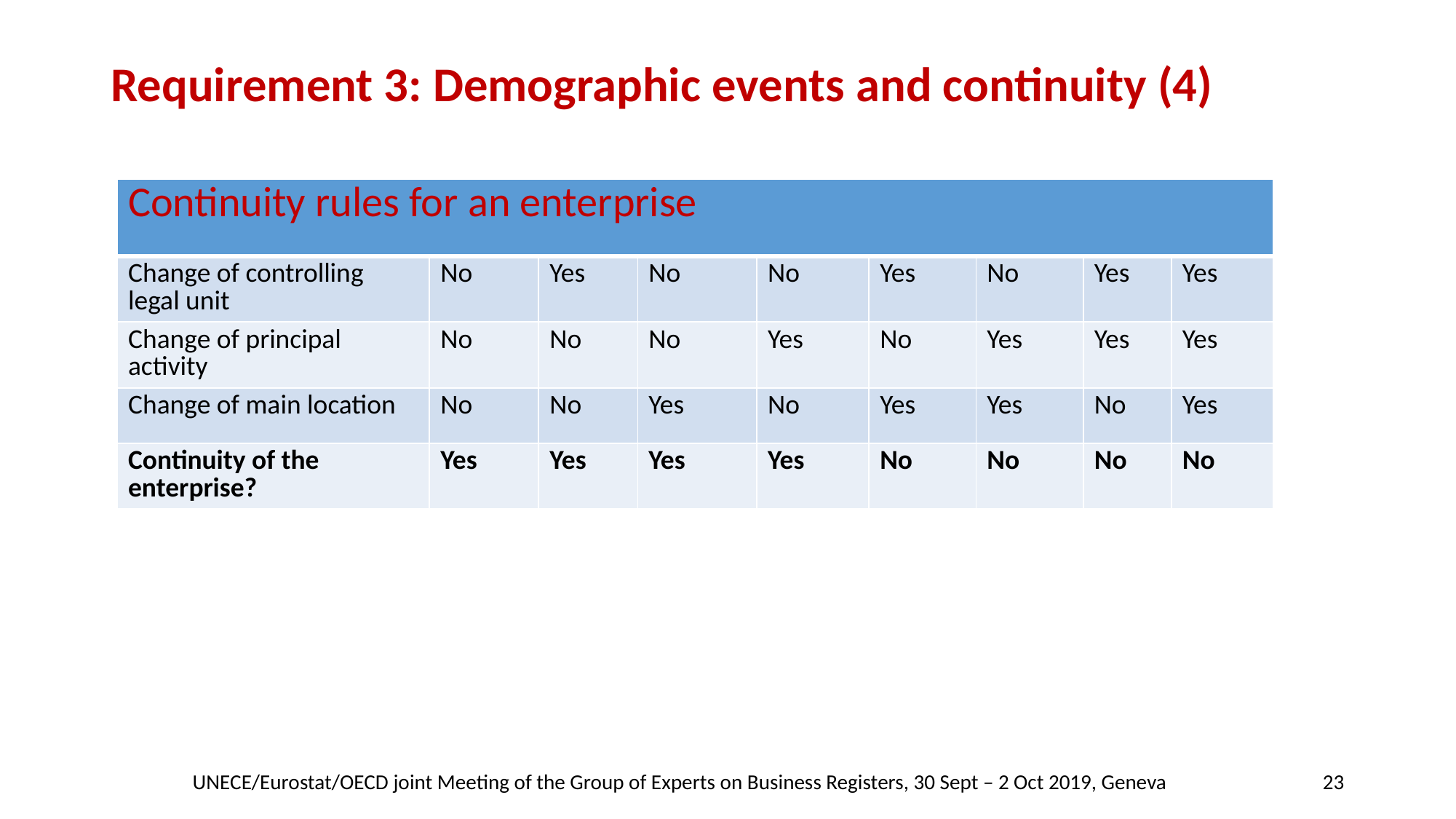

# Requirement 3: Demographic events and continuity (4)
| Continuity rules for an enterprise |  |  |  |  |  |  |  |  |
| --- | --- | --- | --- | --- | --- | --- | --- | --- |
| Change of controlling legal unit | No | Yes | No | No | Yes | No | Yes | Yes |
| Change of principal activity | No | No | No | Yes | No | Yes | Yes | Yes |
| Change of main location | No | No | Yes | No | Yes | Yes | No | Yes |
| Continuity of the enterprise? | Yes | Yes | Yes | Yes | No | No | No | No |
UNECE/Eurostat/OECD joint Meeting of the Group of Experts on Business Registers, 30 Sept – 2 Oct 2019, Geneva
23